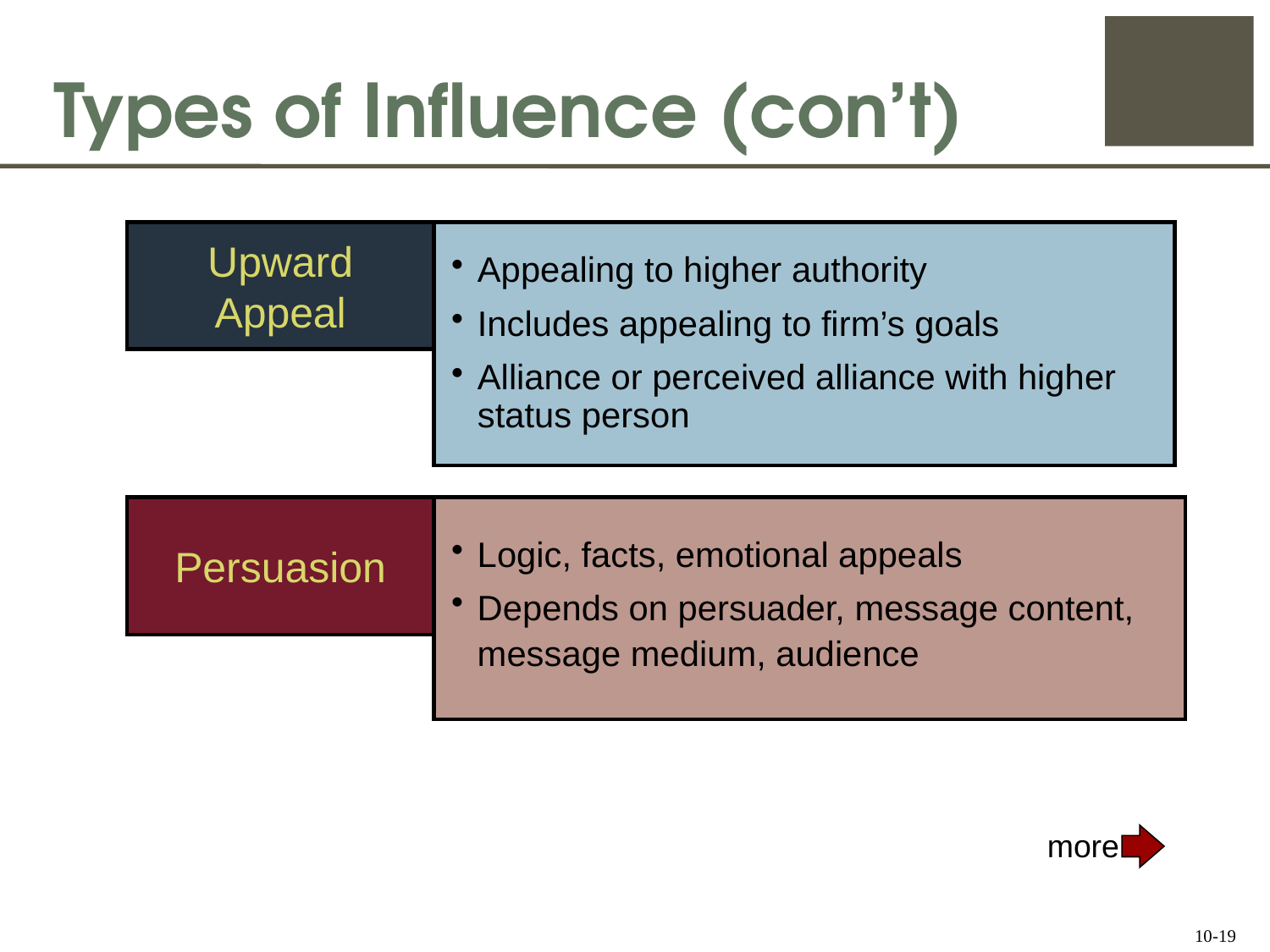

# Types of Influence (con’t)
Upward Appeal
Appealing to higher authority
Includes appealing to firm’s goals
Alliance or perceived alliance with higher status person
Persuasion
Logic, facts, emotional appeals
Depends on persuader, message content, message medium, audience
more